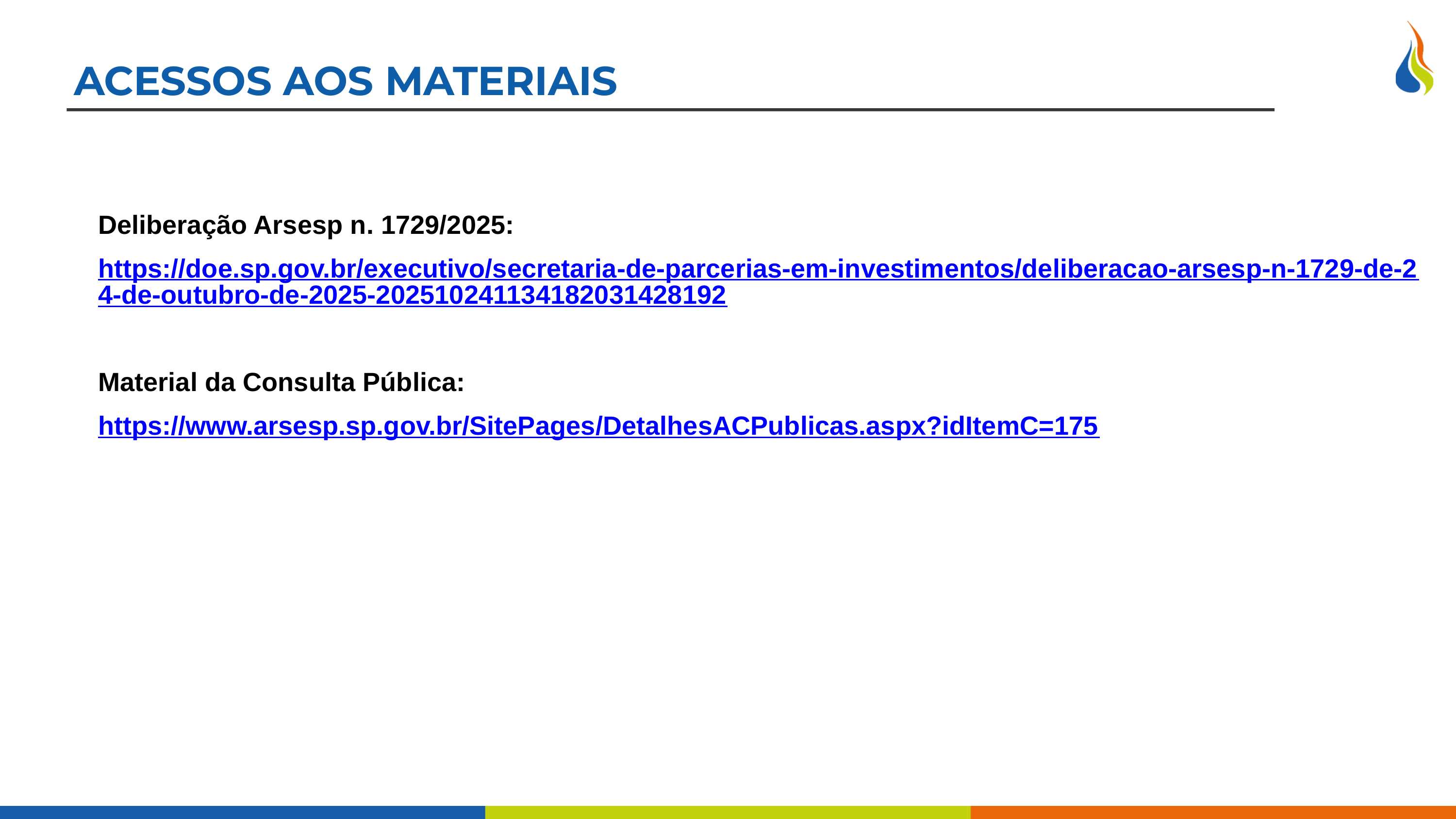

ACESSOS AOS MATERIAIS

Deliberação Arsesp n. 1729/2025:
https://doe.sp.gov.br/executivo/secretaria-de-parcerias-em-investimentos/deliberacao-arsesp-n-1729-de-24-de-outubro-de-2025-202510241134182031428192

Material da Consulta Pública:
https://www.arsesp.sp.gov.br/SitePages/DetalhesACPublicas.aspx?idItemC=175